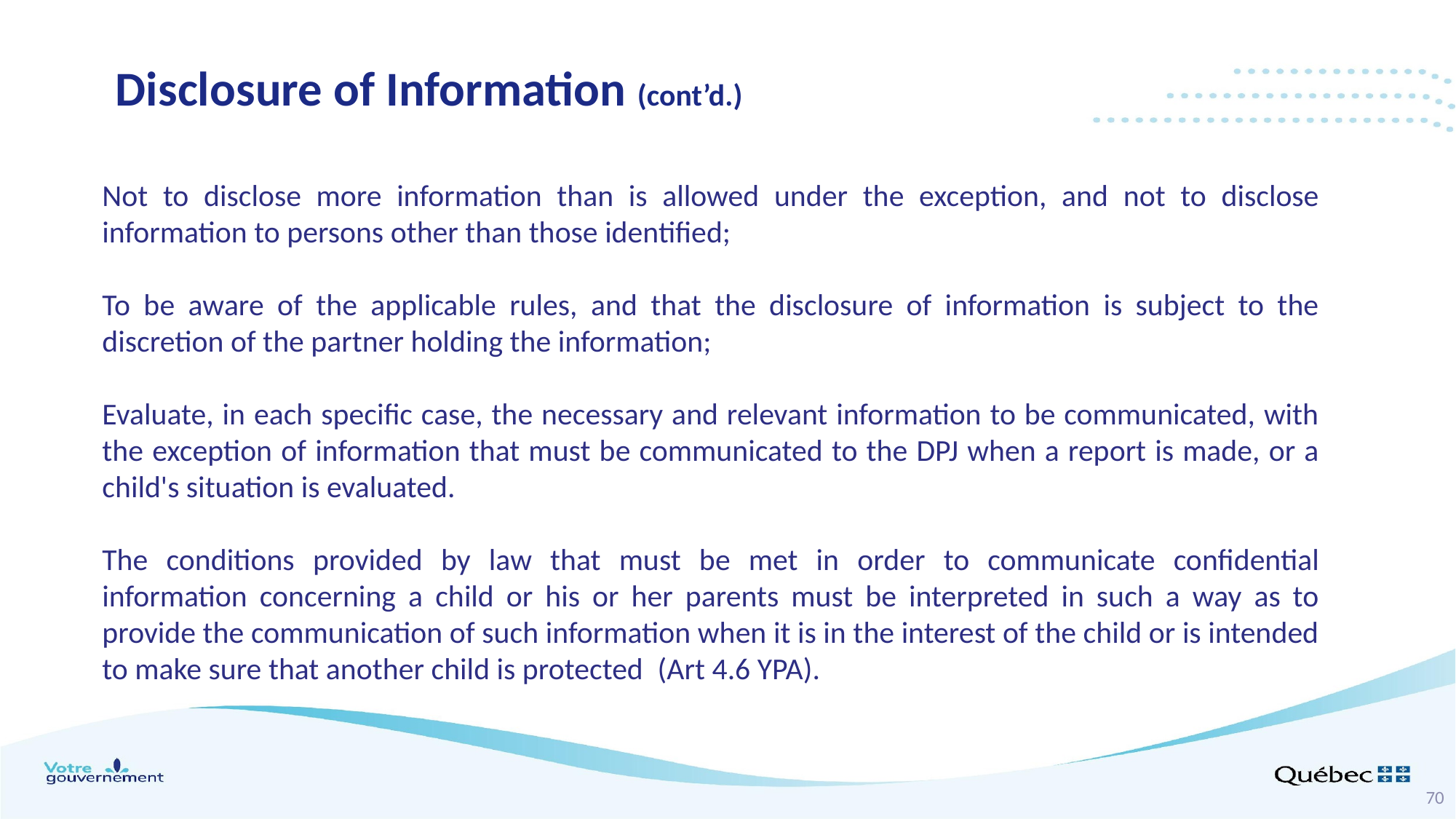

Disclosure of Information (cont’d.)
Not to disclose more information than is allowed under the exception, and not to disclose information to persons other than those identified;

To be aware of the applicable rules, and that the disclosure of information is subject to the discretion of the partner holding the information;

Evaluate, in each specific case, the necessary and relevant information to be communicated, with the exception of information that must be communicated to the DPJ when a report is made, or a child's situation is evaluated.

The conditions provided by law that must be met in order to communicate confidential information concerning a child or his or her parents must be interpreted in such a way as to provide the communication of such information when it is in the interest of the child or is intended to make sure that another child is protected  (Art 4.6 YPA).

70